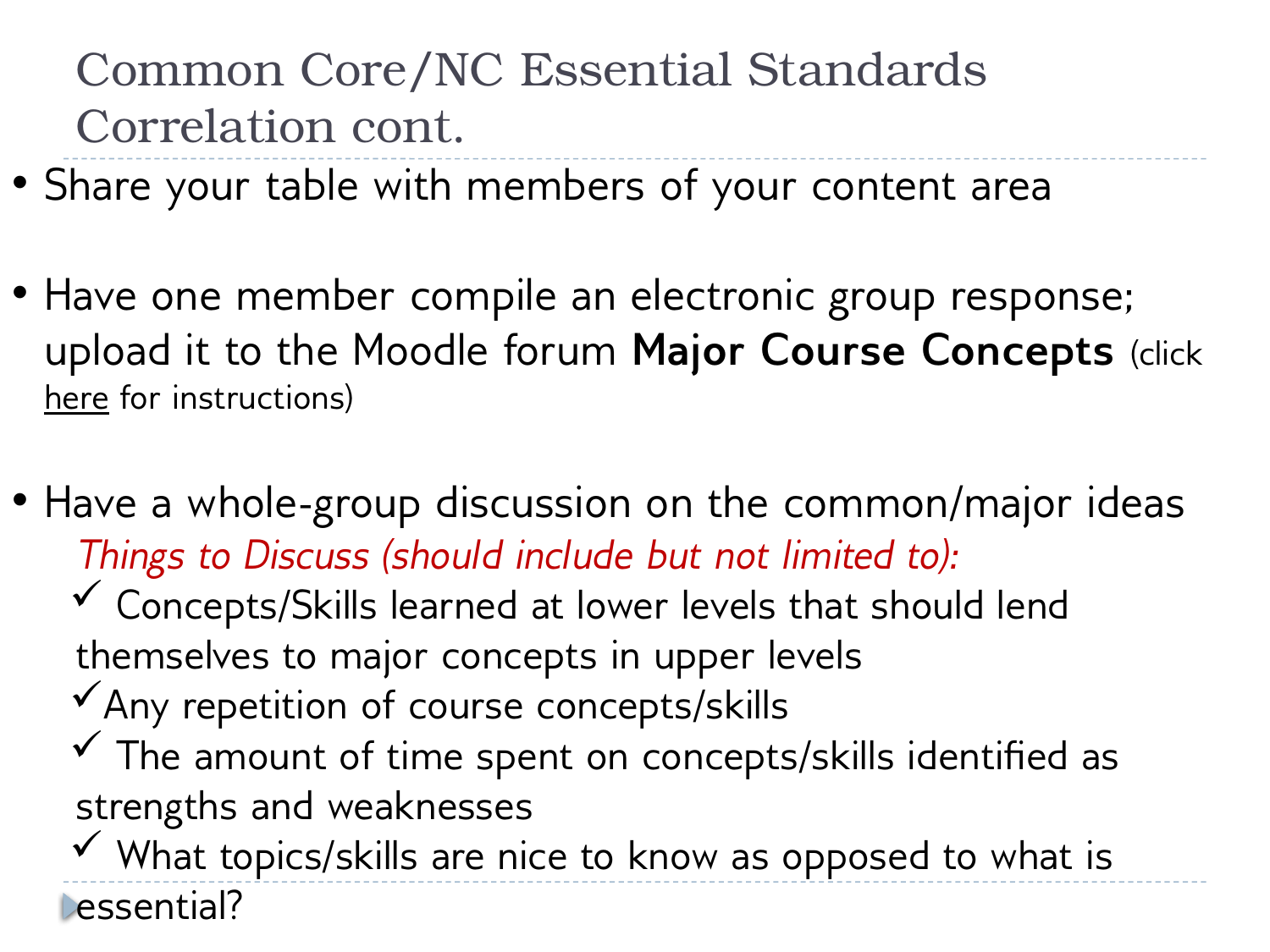

# Common Core/NC Essential Standards Correlation cont.
Share your table with members of your content area

Have one member compile an electronic group response; upload it to the Moodle forum Major Course Concepts (click here for instructions)

Have a whole-group discussion on the common/major ideas
	Things to Discuss (should include but not limited to):
 Concepts/Skills learned at lower levels that should lend   	themselves to major concepts in upper levels
Any repetition of course concepts/skills
 The amount of time spent on concepts/skills identified as 	strengths and weaknesses
 What topics/skills are nice to know as opposed to what is 	essential?